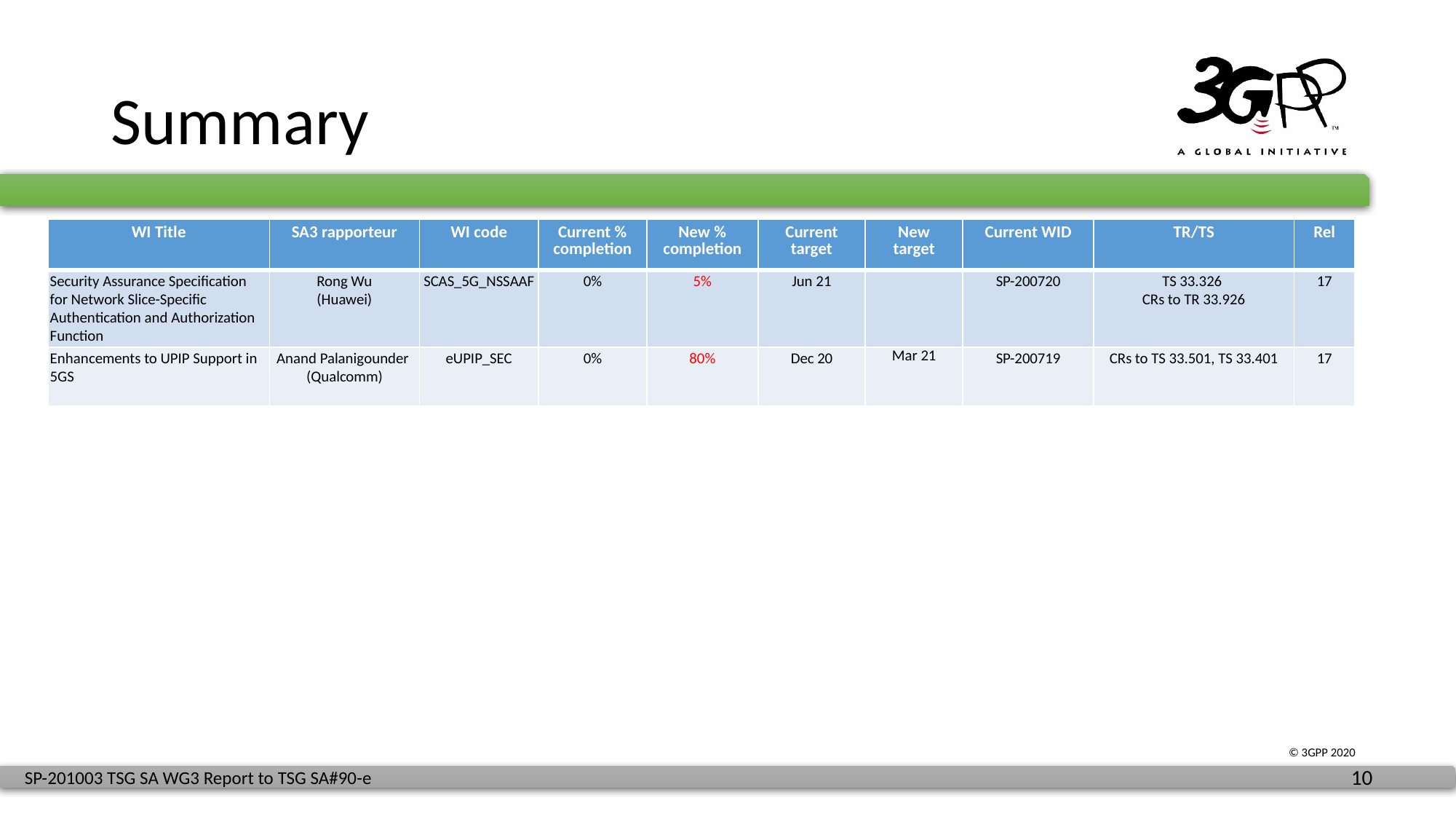

# Summary
| WI Title | SA3 rapporteur | WI code | Current % completion | New % completion | Current target | New target | Current WID | TR/TS | Rel |
| --- | --- | --- | --- | --- | --- | --- | --- | --- | --- |
| Security Assurance Specification for Network Slice-Specific Authentication and Authorization Function | Rong Wu (Huawei) | SCAS\_5G\_NSSAAF | 0% | 5% | Jun 21 |  | SP-200720 | TS 33.326 CRs to TR 33.926 | 17 |
| Enhancements to UPIP Support in 5GS | Anand Palanigounder (Qualcomm) | eUPIP\_SEC | 0% | 80% | Dec 20 | Mar 21 | SP-200719 | CRs to TS 33.501, TS 33.401 | 17 |